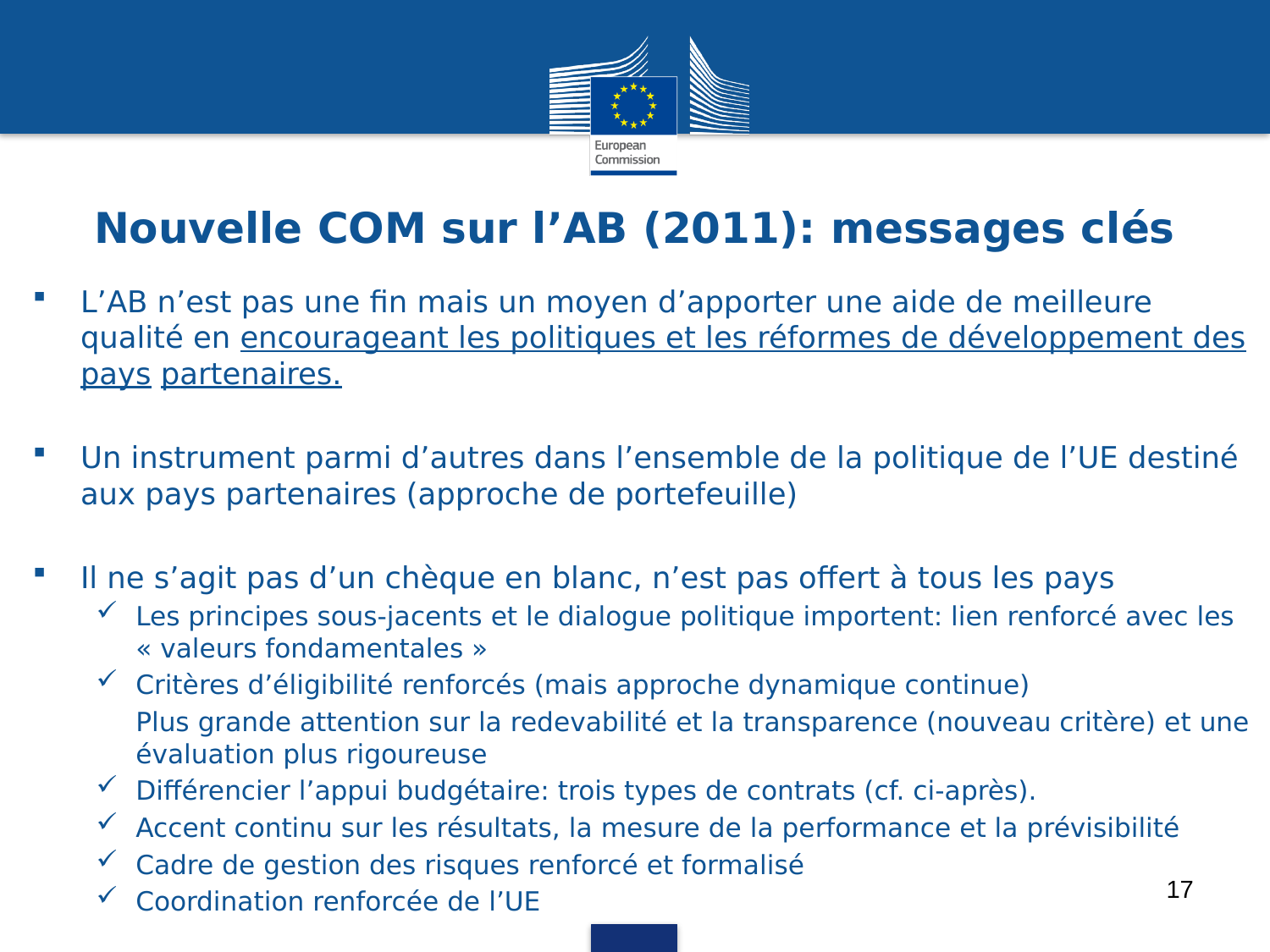

# Nouvelle COM sur l’AB (2011): messages clés
L’AB n’est pas une fin mais un moyen d’apporter une aide de meilleure qualité en encourageant les politiques et les réformes de développement des pays partenaires.

Un instrument parmi d’autres dans l’ensemble de la politique de l’UE destiné aux pays partenaires (approche de portefeuille)

Il ne s’agit pas d’un chèque en blanc, n’est pas offert à tous les pays
Les principes sous-jacents et le dialogue politique importent: lien renforcé avec les « valeurs fondamentales »
Critères d’éligibilité renforcés (mais approche dynamique continue)
	Plus grande attention sur la redevabilité et la transparence (nouveau critère) et une évaluation plus rigoureuse
Différencier l’appui budgétaire: trois types de contrats (cf. ci-après).
Accent continu sur les résultats, la mesure de la performance et la prévisibilité
Cadre de gestion des risques renforcé et formalisé
Coordination renforcée de l’UE

17